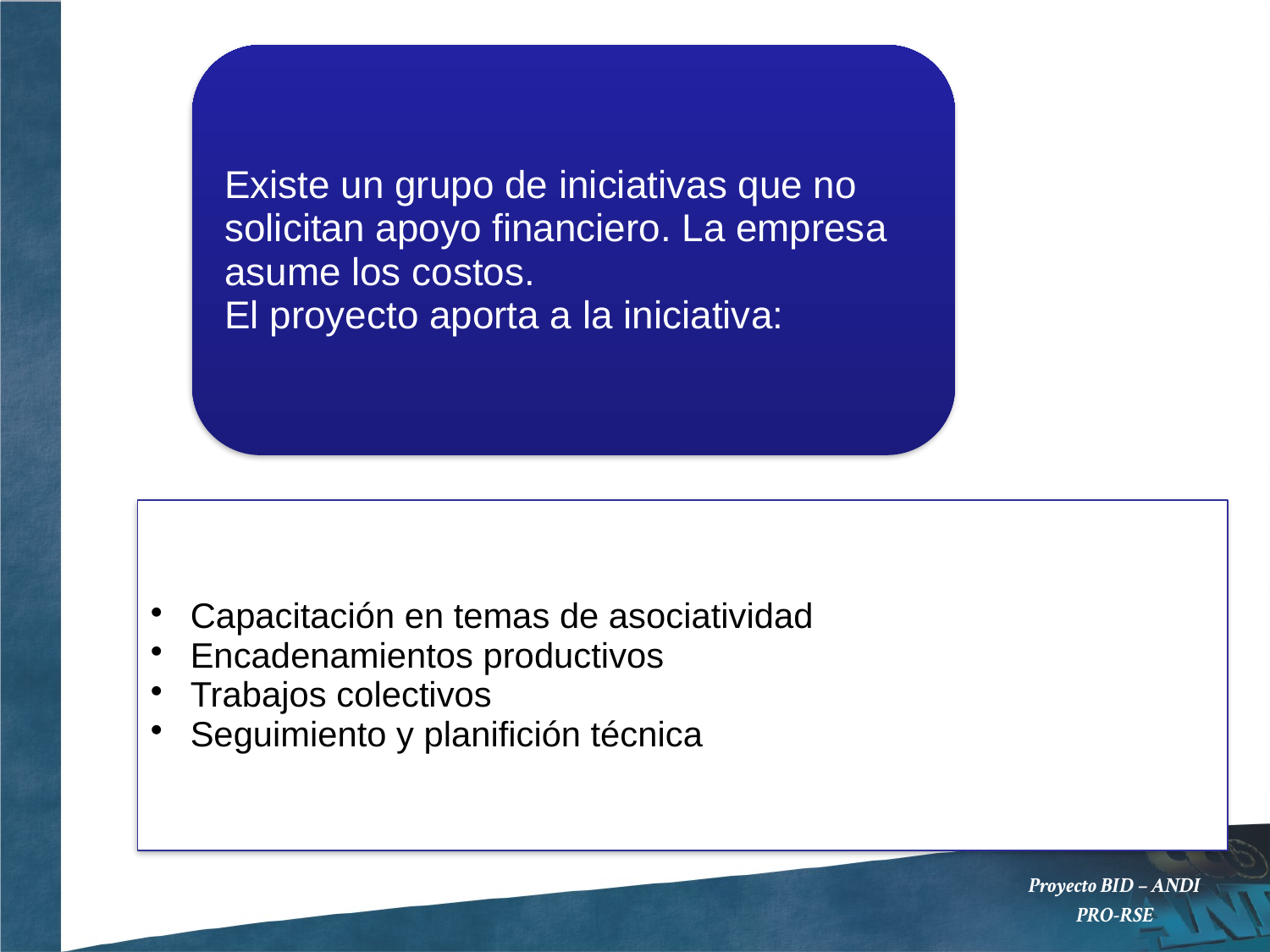

Existe un grupo de iniciativas que no solicitan apoyo financiero. La empresa asume los costos.
El proyecto aporta a la iniciativa:
Capacitación en temas de asociatividad
Encadenamientos productivos
Trabajos colectivos
Seguimiento y planifición técnica
Proyecto BID – ANDI
PRO-RSE